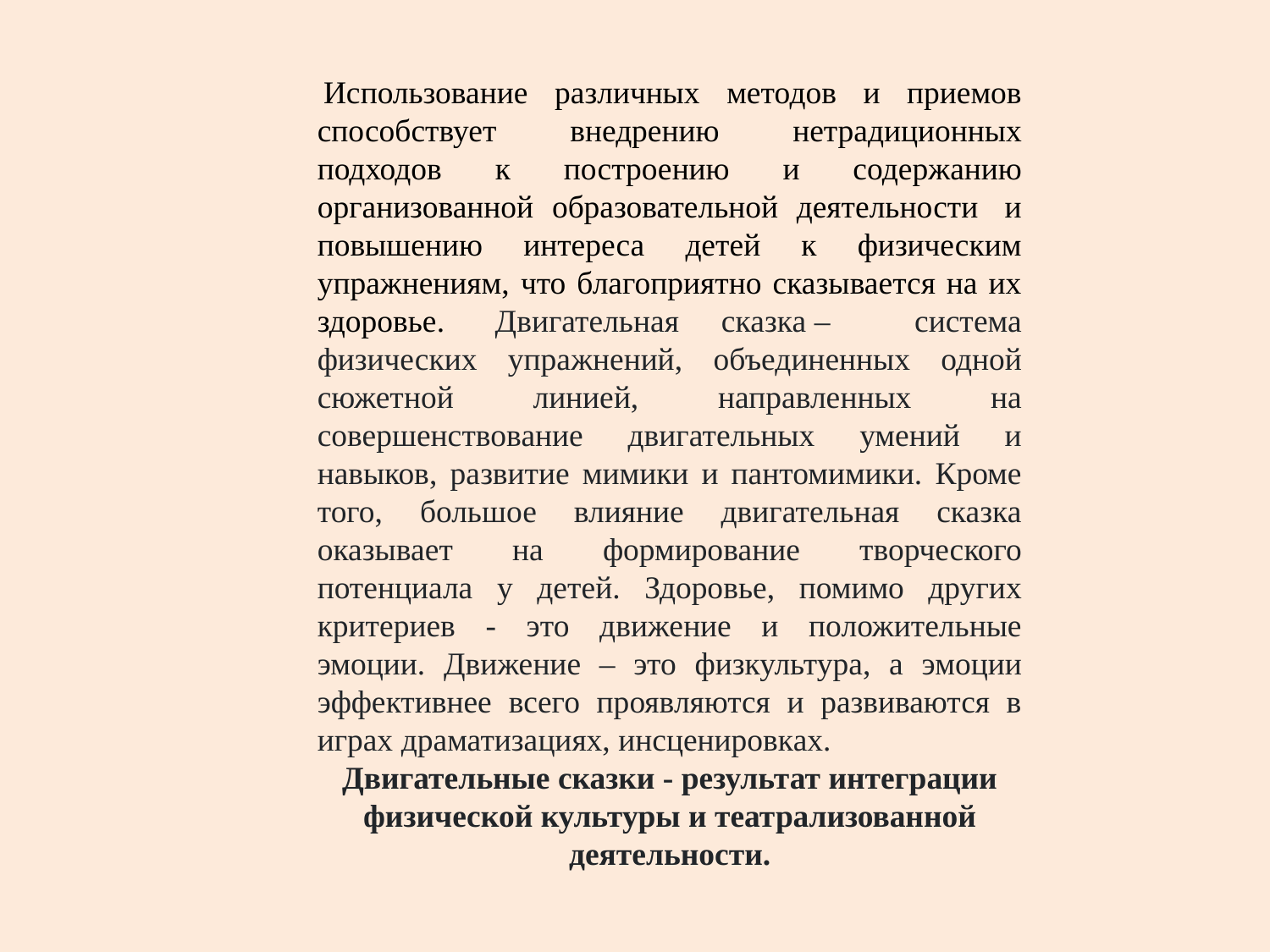

Использование различных методов и приемов способствует внедрению нетрадиционных подходов к построению и содержанию организованной образовательной деятельности  и повышению интереса детей к физическим упражнениям, что благоприятно сказывается на их здоровье.  Двигательная сказка –  система физических упражнений, объединенных одной сюжетной линией, направленных на совершенствование двигательных умений и навыков, развитие мимики и пантомимики. Кроме того, большое влияние двигательная сказка оказывает на формирование творческого потенциала у детей. Здоровье, помимо других критериев - это движение и положительные эмоции. Движение – это физкультура, а эмоции эффективнее всего проявляются и развиваются в играх драматизациях, инсценировках.
Двигательные сказки - результат интеграции физической культуры и театрализованной деятельности.

#